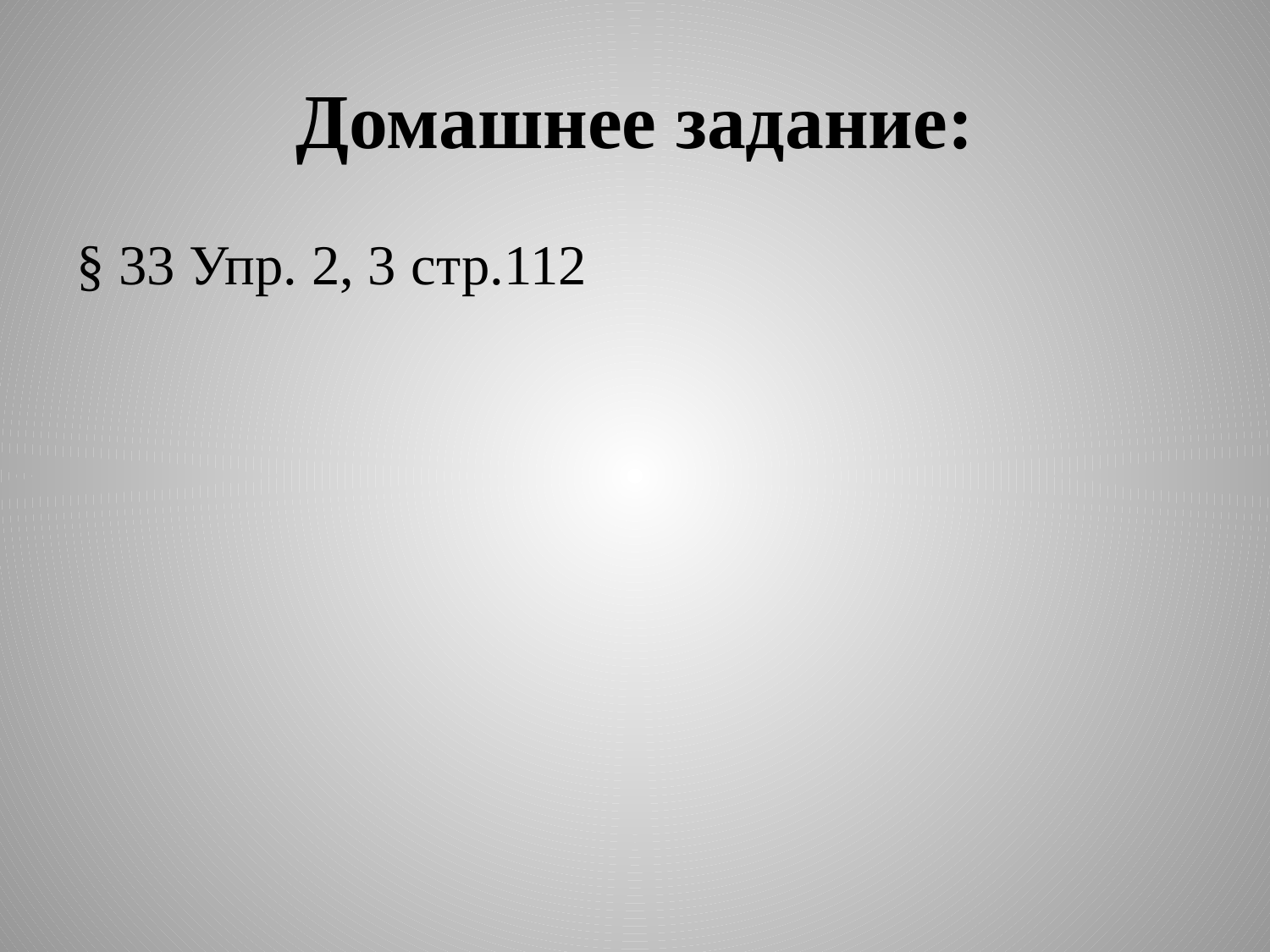

# Домашнее задание:
§ 33 Упр. 2, 3 стр.112